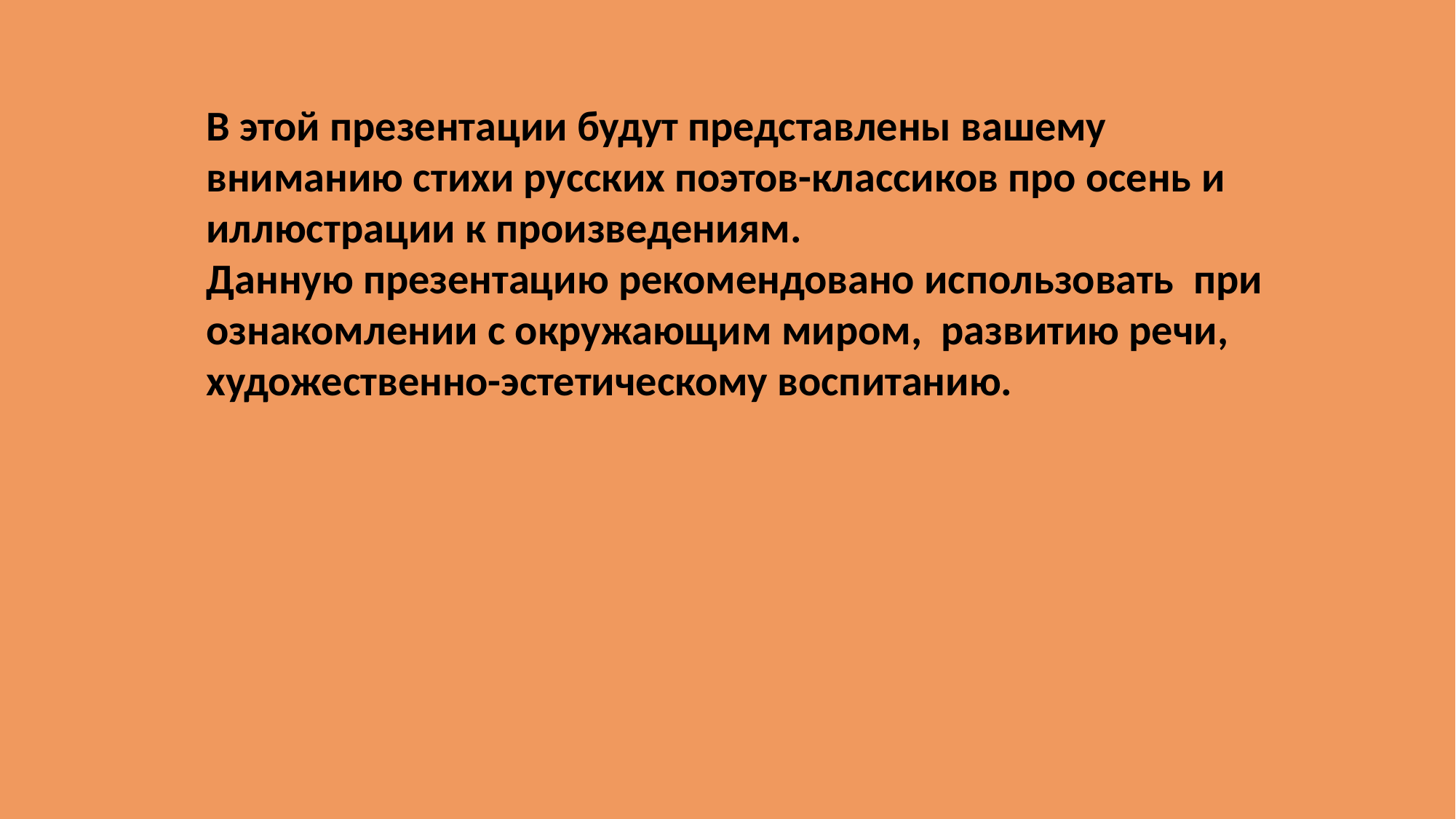

В этой презентации будут представлены вашему вниманию стихи русских поэтов-классиков про осень и иллюстрации к произведениям.
Данную презентацию рекомендовано использовать  при ознакомлении с окружающим миром,  развитию речи, художественно-эстетическому воспитанию.